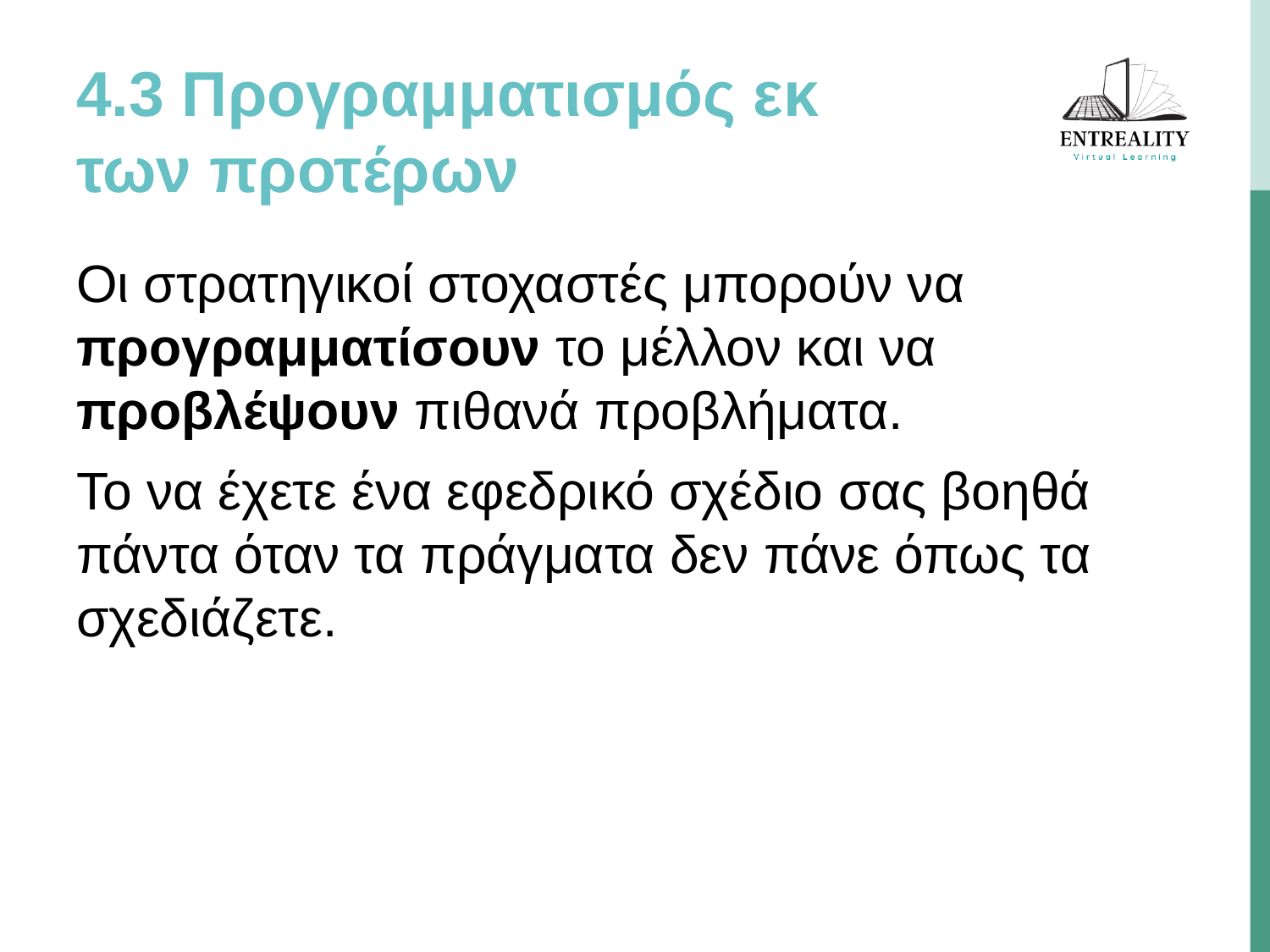

# 4.3 Προγραμματισμός εκ των προτέρων
Οι στρατηγικοί στοχαστές μπορούν να προγραμματίσουν το μέλλον και να προβλέψουν πιθανά προβλήματα.
Το να έχετε ένα εφεδρικό σχέδιο σας βοηθά πάντα όταν τα πράγματα δεν πάνε όπως τα σχεδιάζετε.